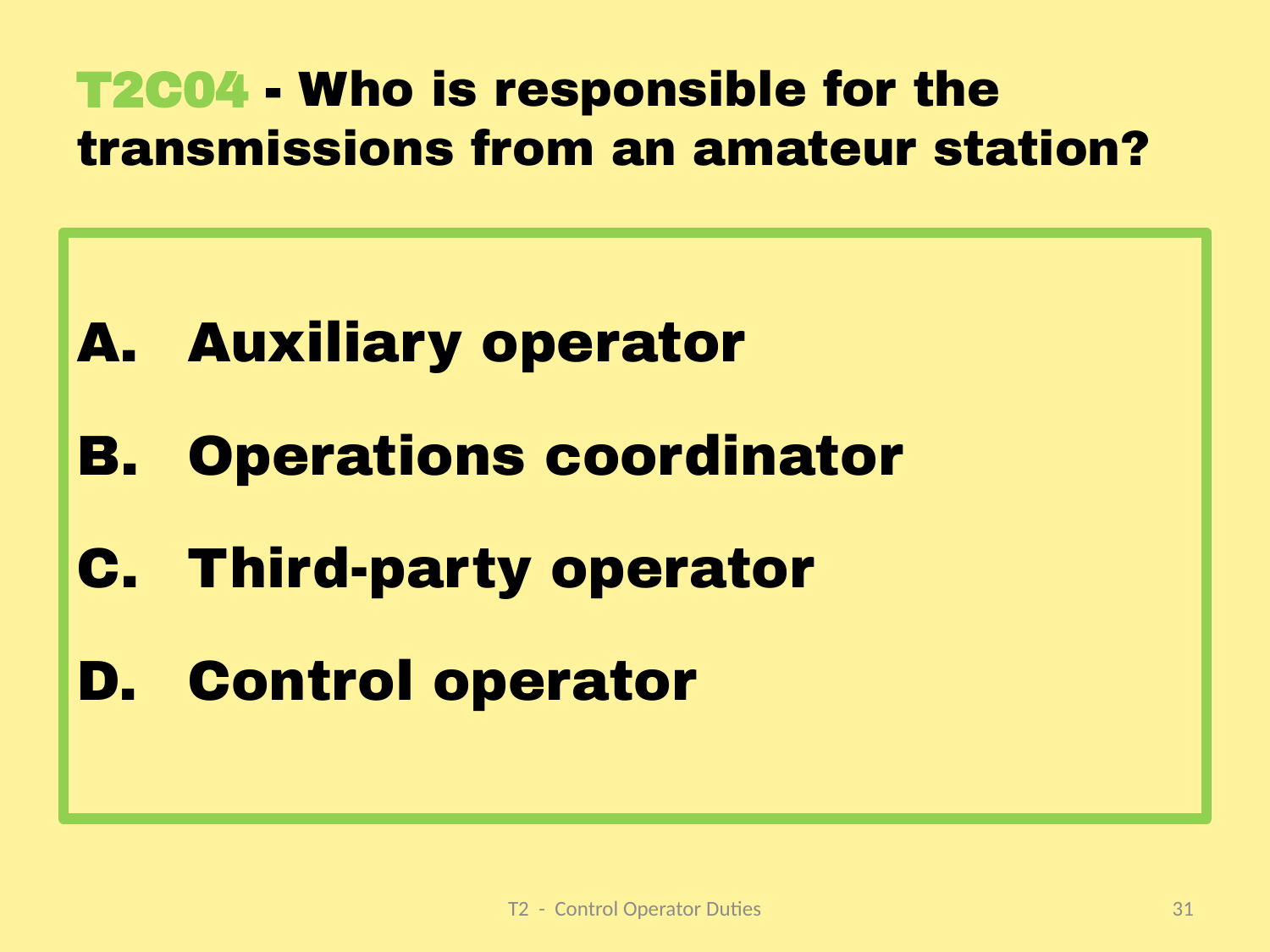

# T2C04 - Who is responsible for the transmissions from an amateur station?

Auxiliary operator
Operations coordinator
Third-party operator
Control operator

T2  -  Control Operator Duties
31